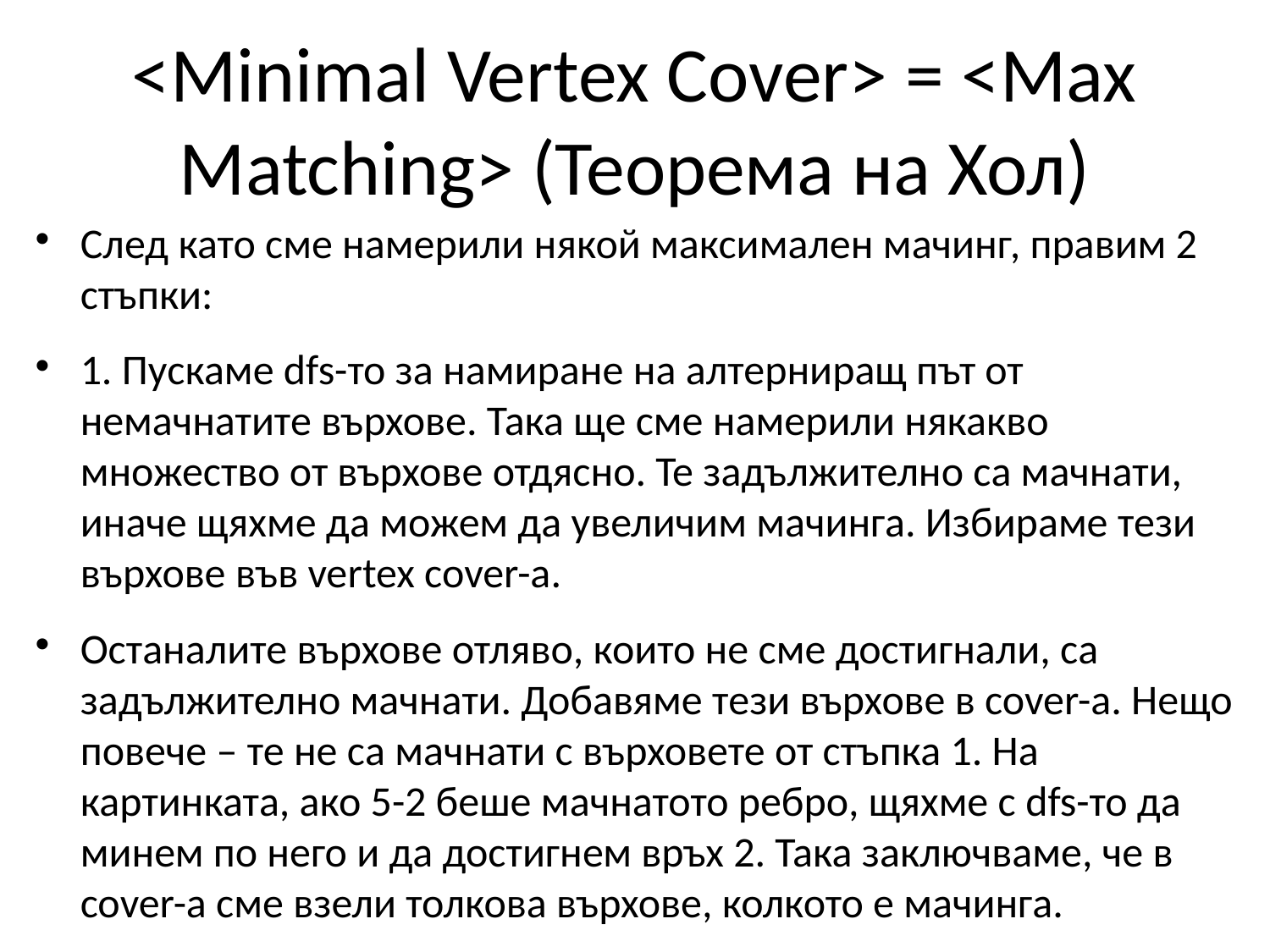

# <Minimal Vertex Cover> = <Max Matching> (Теорема на Хол)
След като сме намерили някой максимален мачинг, правим 2 стъпки:
1. Пускаме dfs-то за намиране на алтерниращ път от немачнатите върхове. Така ще сме намерили някакво множество от върхове отдясно. Те задължително са мачнати, иначе щяхме да можем да увеличим мачинга. Избираме тези върхове във vertex cover-a.
Останалите върхове отляво, които не сме достигнали, са задължително мачнати. Добавяме тези върхове в cover-a. Нещо повече – те не са мачнати с върховете от стъпка 1. На картинката, ако 5-2 беше мачнатото ребро, щяхме с dfs-то да минем по него и да достигнем връх 2. Така заключваме, че в cover-a сме взели толкова върхове, колкото е мачинга.